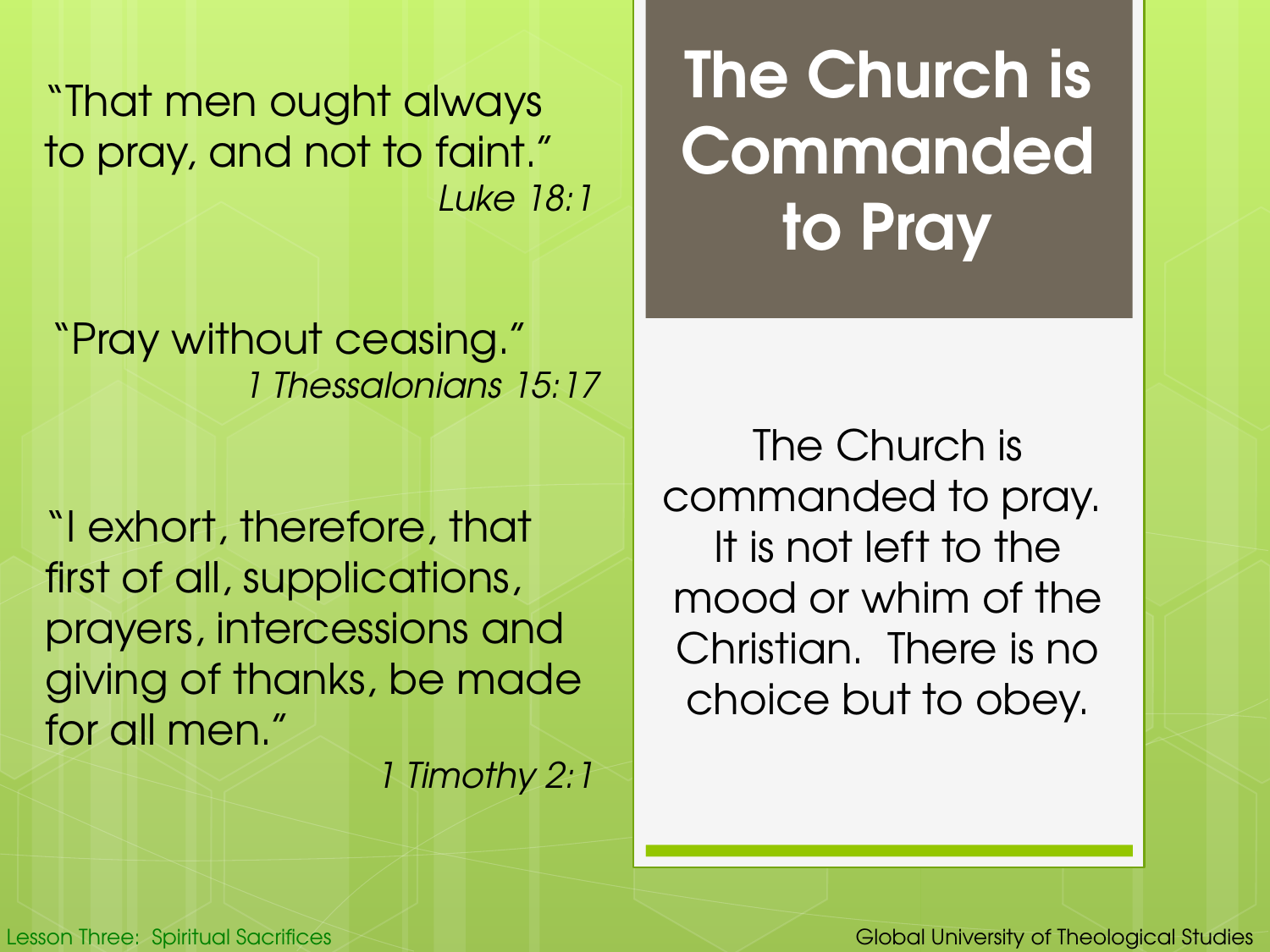

The Church is Commanded to Pray
“That men ought always to pray, and not to faint.”
Luke 18:1
“Pray without ceasing.”
1 Thessalonians 15:17
The Church is commanded to pray.  It is not left to the mood or whim of the Christian.  There is no choice but to obey.
“I exhort, therefore, that first of all, supplications, prayers, intercessions and giving of thanks, be made for all men.”
1 Timothy 2:1
 Global University of Theological Studies
Lesson Three:  Spiritual Sacrifices